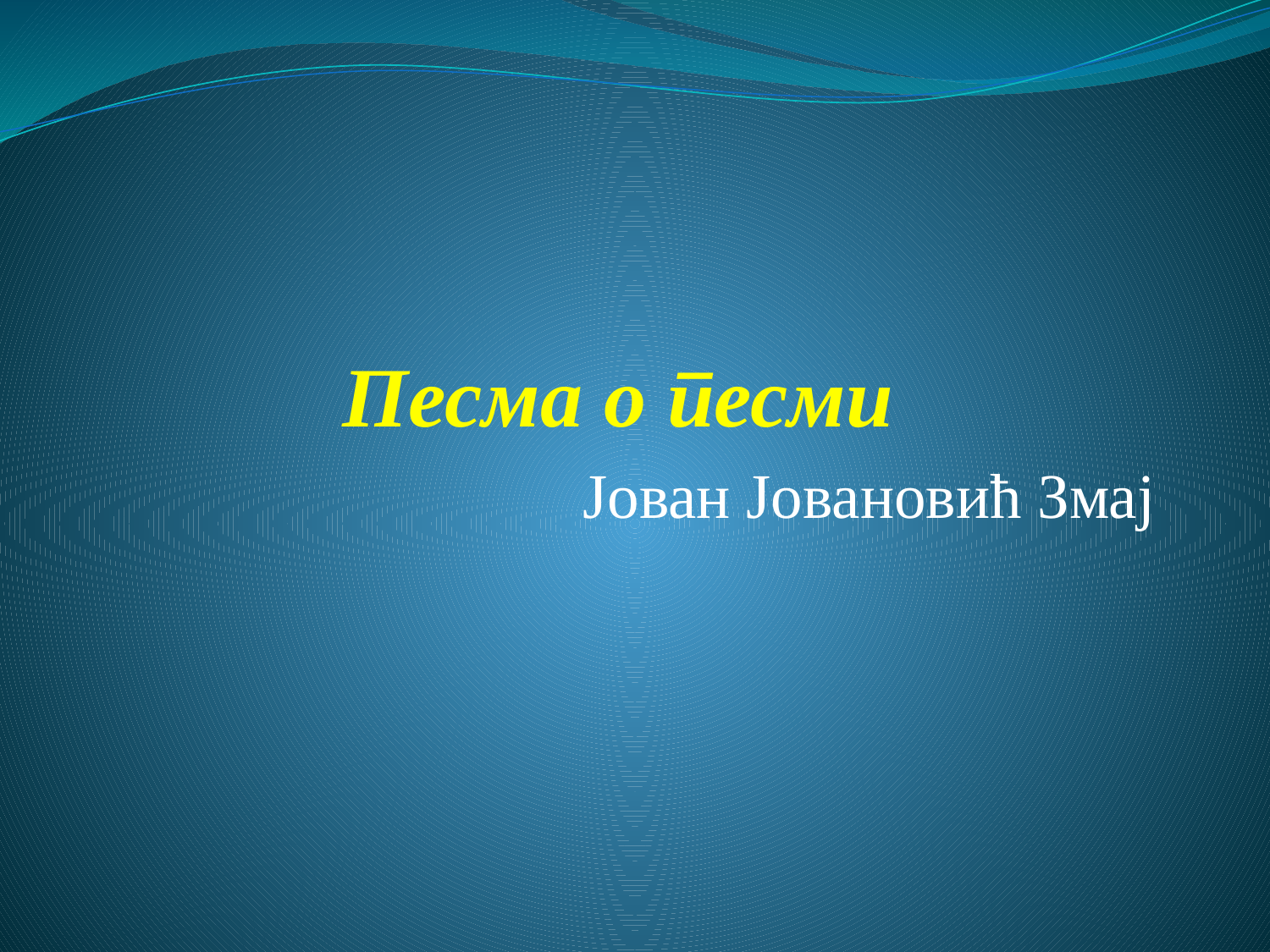

# Песма о песми
                                Јован Јовановић Змај